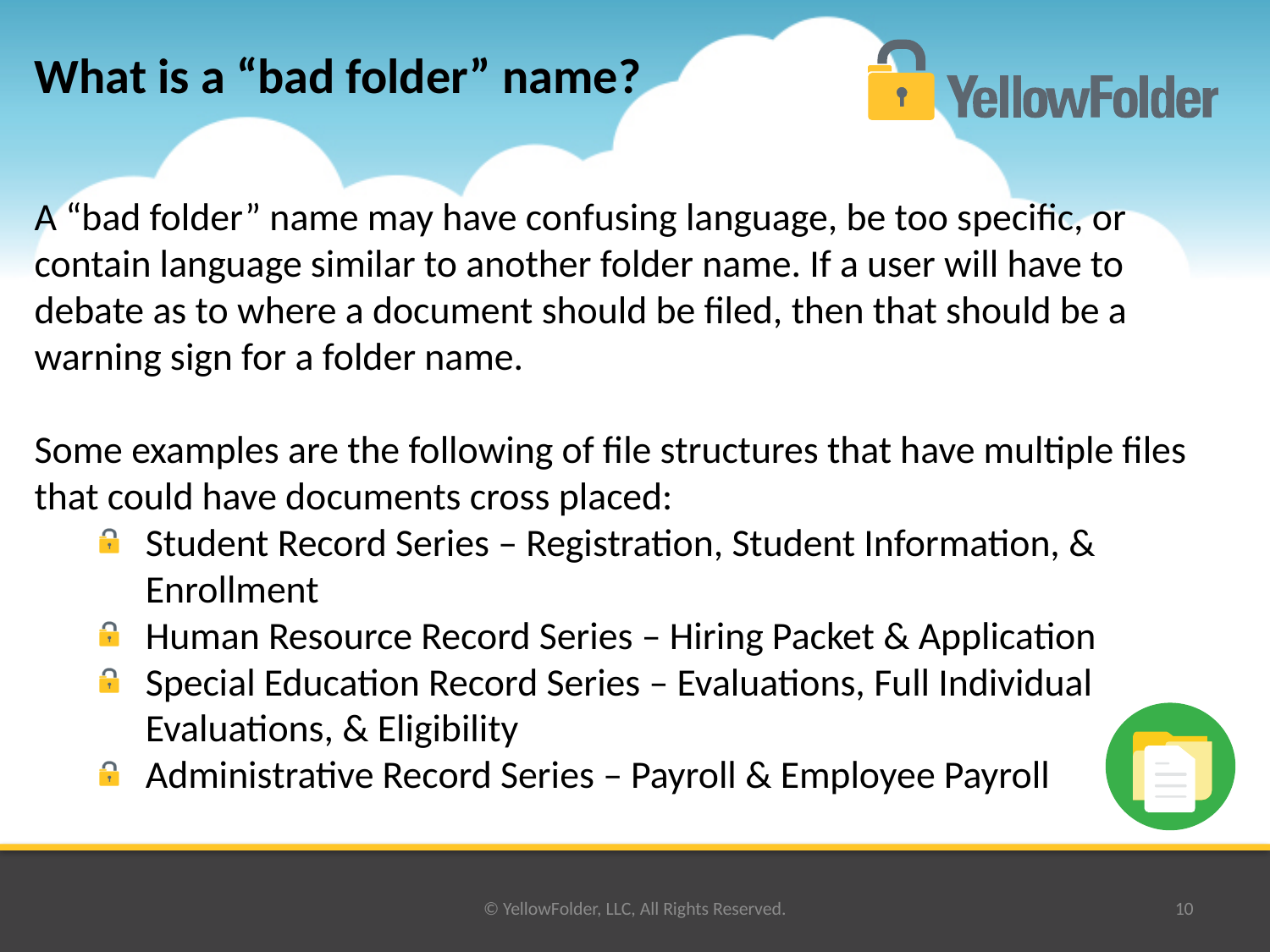

What is a “bad folder” name?
A “bad folder” name may have confusing language, be too specific, or contain language similar to another folder name. If a user will have to debate as to where a document should be filed, then that should be a warning sign for a folder name.

Some examples are the following of file structures that have multiple files that could have documents cross placed:
Student Record Series – Registration, Student Information, & Enrollment
Human Resource Record Series – Hiring Packet & Application
Special Education Record Series – Evaluations, Full Individual Evaluations, & Eligibility
Administrative Record Series – Payroll & Employee Payroll

© YellowFolder, LLC, All Rights Reserved.
10